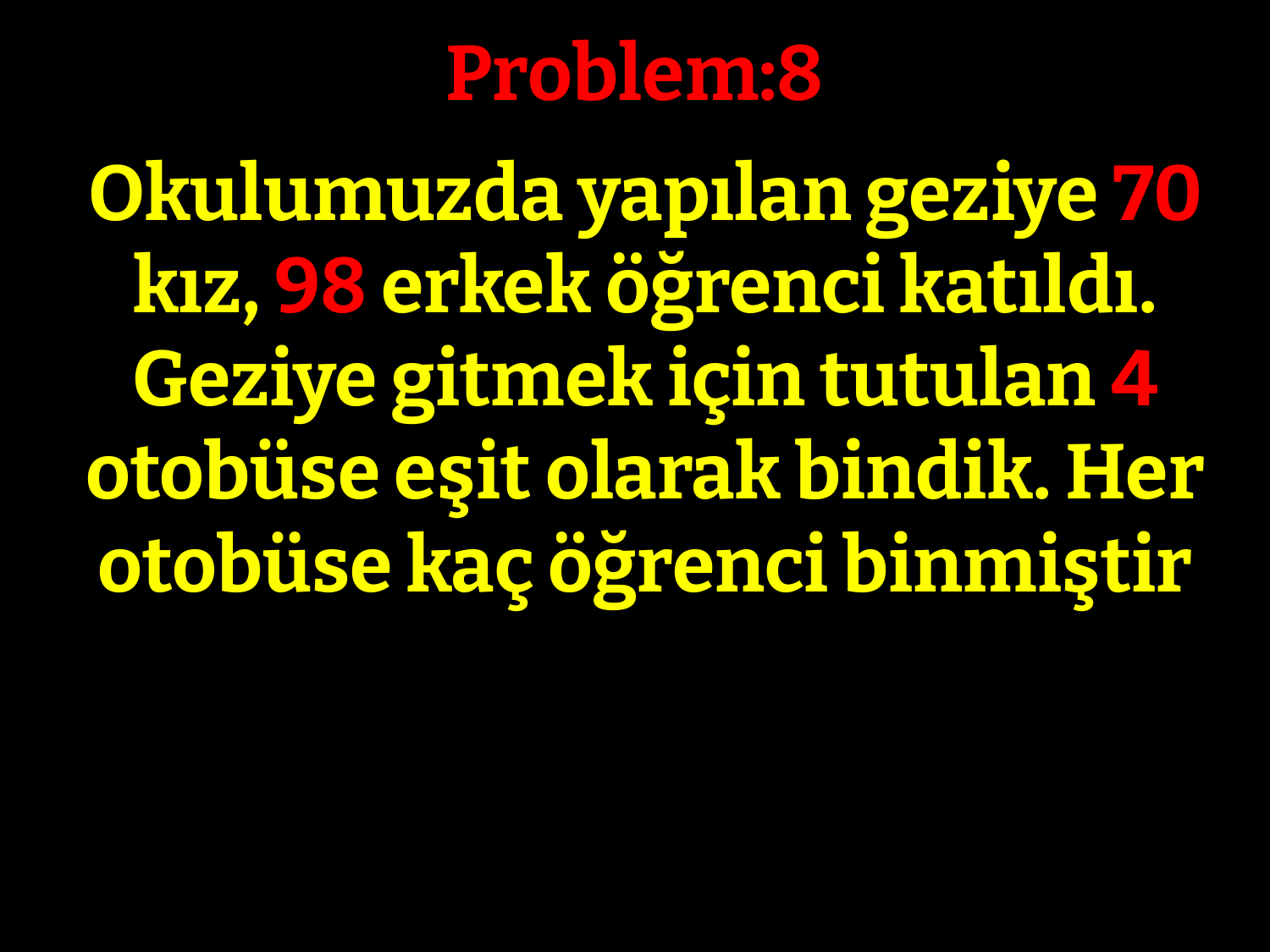

Problem:8
Okulumuzda yapılan geziye 70 kız, 98 erkek öğrenci katıldı. Geziye gitmek için tutulan 4 otobüse eşit olarak bindik. Her otobüse kaç öğrenci binmiştir
#